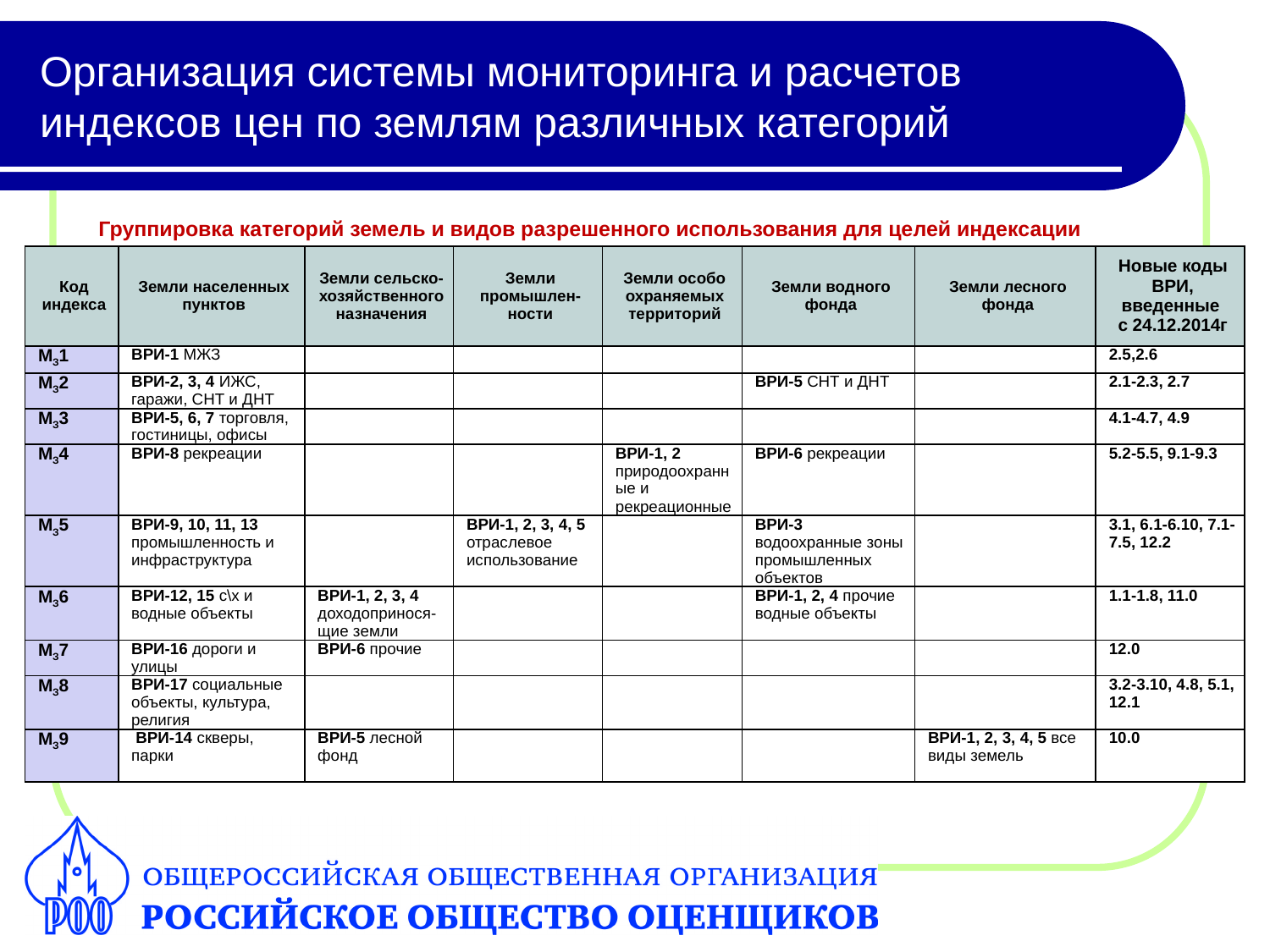

# Организация системы мониторинга и расчетов индексов цен по землям различных категорий
Группировка категорий земель и видов разрешенного использования для целей индексации
| Код индекса | Земли населенных пунктов | Земли сельско-хозяйственного назначения | Земли промышлен-ности | Земли особо охраняемых территорий | Земли водного фонда | Земли лесного фонда | Новые коды ВРИ, введенные с 24.12.2014г |
| --- | --- | --- | --- | --- | --- | --- | --- |
| МЗ1 | ВРИ-1 МЖЗ |  |  |  |  |  | 2.5,2.6 |
| МЗ2 | ВРИ-2, 3, 4 ИЖС, гаражи, СНТ и ДНТ |  |  |  | ВРИ-5 СНТ и ДНТ |  | 2.1-2.3, 2.7 |
| МЗ3 | ВРИ-5, 6, 7 торговля, гостиницы, офисы |  |  |  |  |  | 4.1-4.7, 4.9 |
| МЗ4 | ВРИ-8 рекреации |  |  | ВРИ-1, 2 природоохранные и рекреационные | ВРИ-6 рекреации |  | 5.2-5.5, 9.1-9.3 |
| МЗ5 | ВРИ-9, 10, 11, 13 промышленность и инфраструктура |  | ВРИ-1, 2, 3, 4, 5 отраслевое использование |  | ВРИ-3 водоохранные зоны промышленных объектов |  | 3.1, 6.1-6.10, 7.1-7.5, 12.2 |
| МЗ6 | ВРИ-12, 15 с\х и водные объекты | ВРИ-1, 2, 3, 4 доходопринося-щие земли |  |  | ВРИ-1, 2, 4 прочие водные объекты |  | 1.1-1.8, 11.0 |
| МЗ7 | ВРИ-16 дороги и улицы | ВРИ-6 прочие |  |  |  |  | 12.0 |
| МЗ8 | ВРИ-17 социальные объекты, культура, религия |  |  |  |  |  | 3.2-3.10, 4.8, 5.1, 12.1 |
| МЗ9 | ВРИ-14 скверы, парки | ВРИ-5 лесной фонд |  |  |  | ВРИ-1, 2, 3, 4, 5 все виды земель | 10.0 |